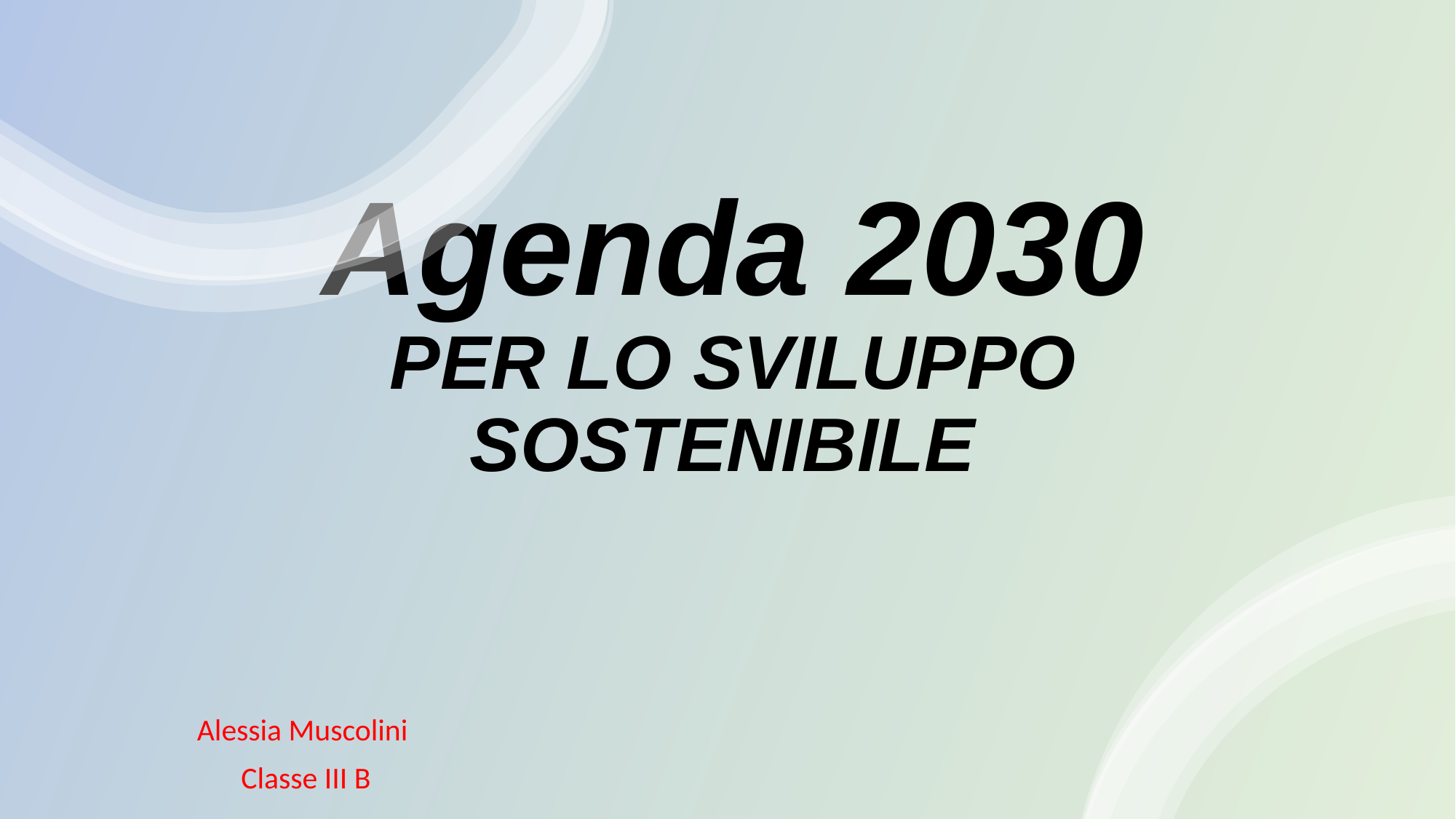

# Agenda 2030 PER LO SVILUPPO SOSTENIBILE

Alessia Muscolini
Classe III B